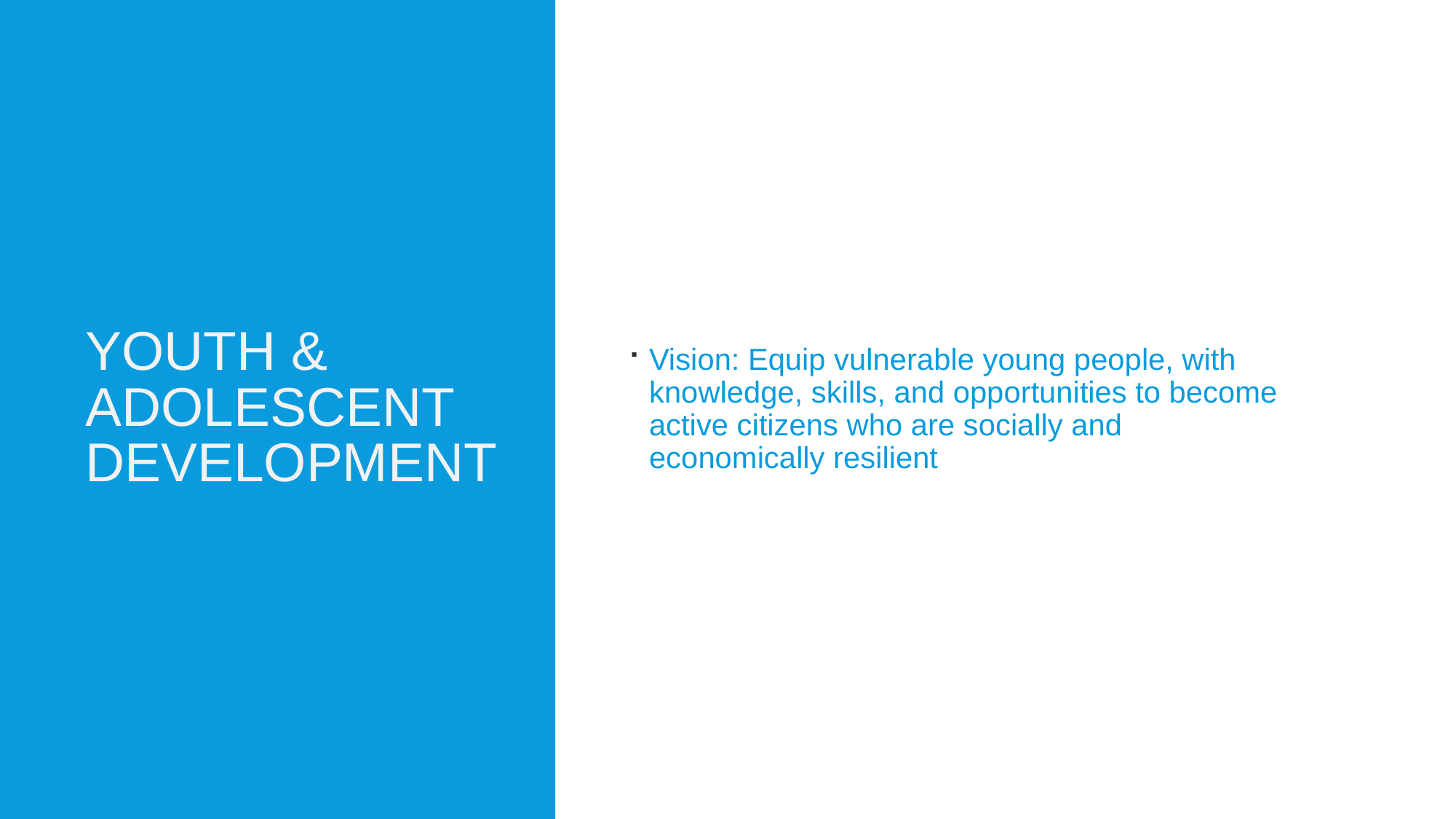

# Youth & Adolescent Development
Vision: Equip vulnerable young people, with knowledge, skills, and opportunities to become active citizens who are socially and economically resilient